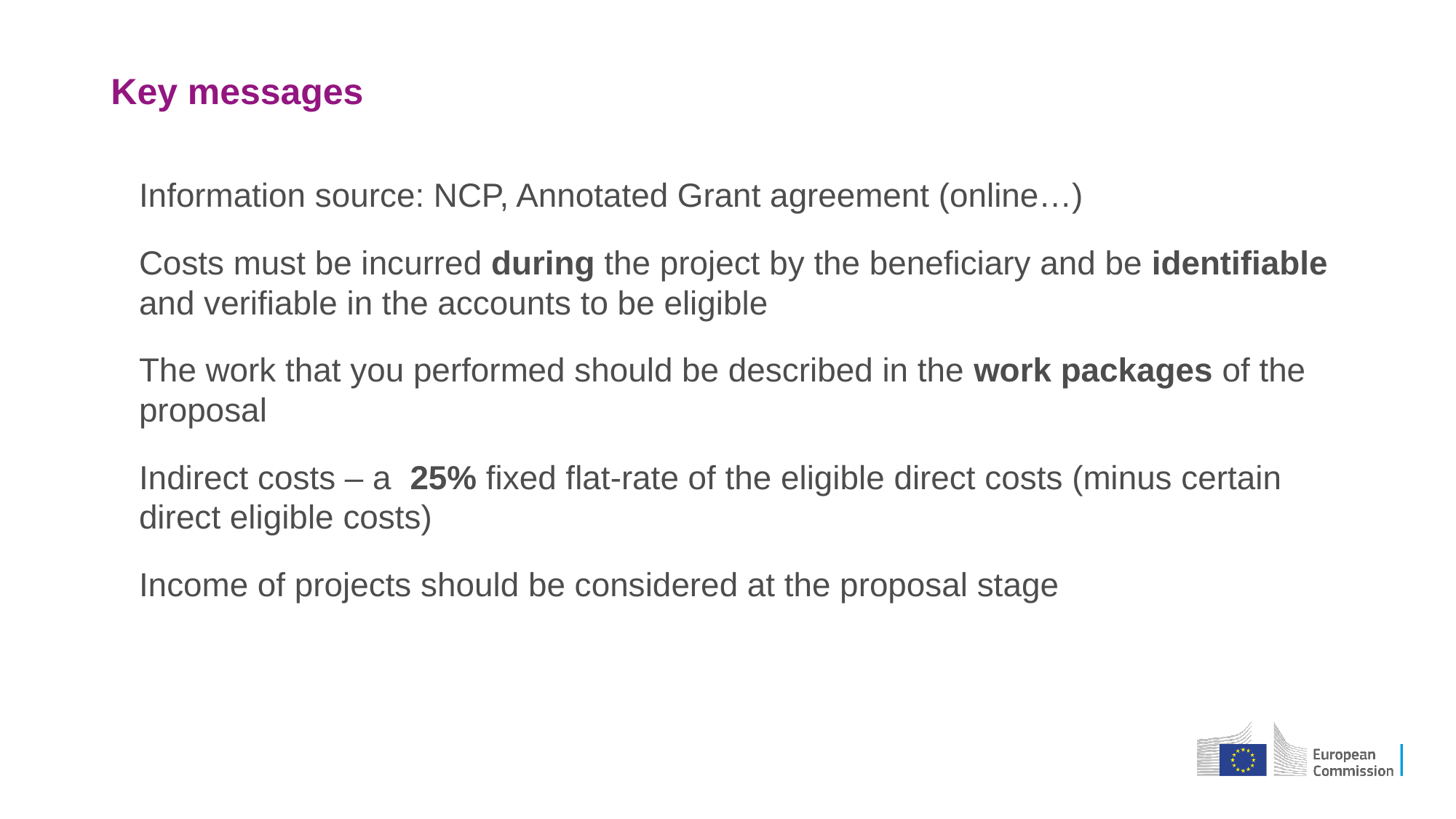

# Key messages
Information source: NCP, Annotated Grant agreement (online…)
Costs must be incurred during the project by the beneficiary and be identifiable and verifiable in the accounts to be eligible
The work that you performed should be described in the work packages of the proposal
Indirect costs – a  25% fixed flat-rate of the eligible direct costs (minus certain direct eligible costs)
Income of projects should be considered at the proposal stage